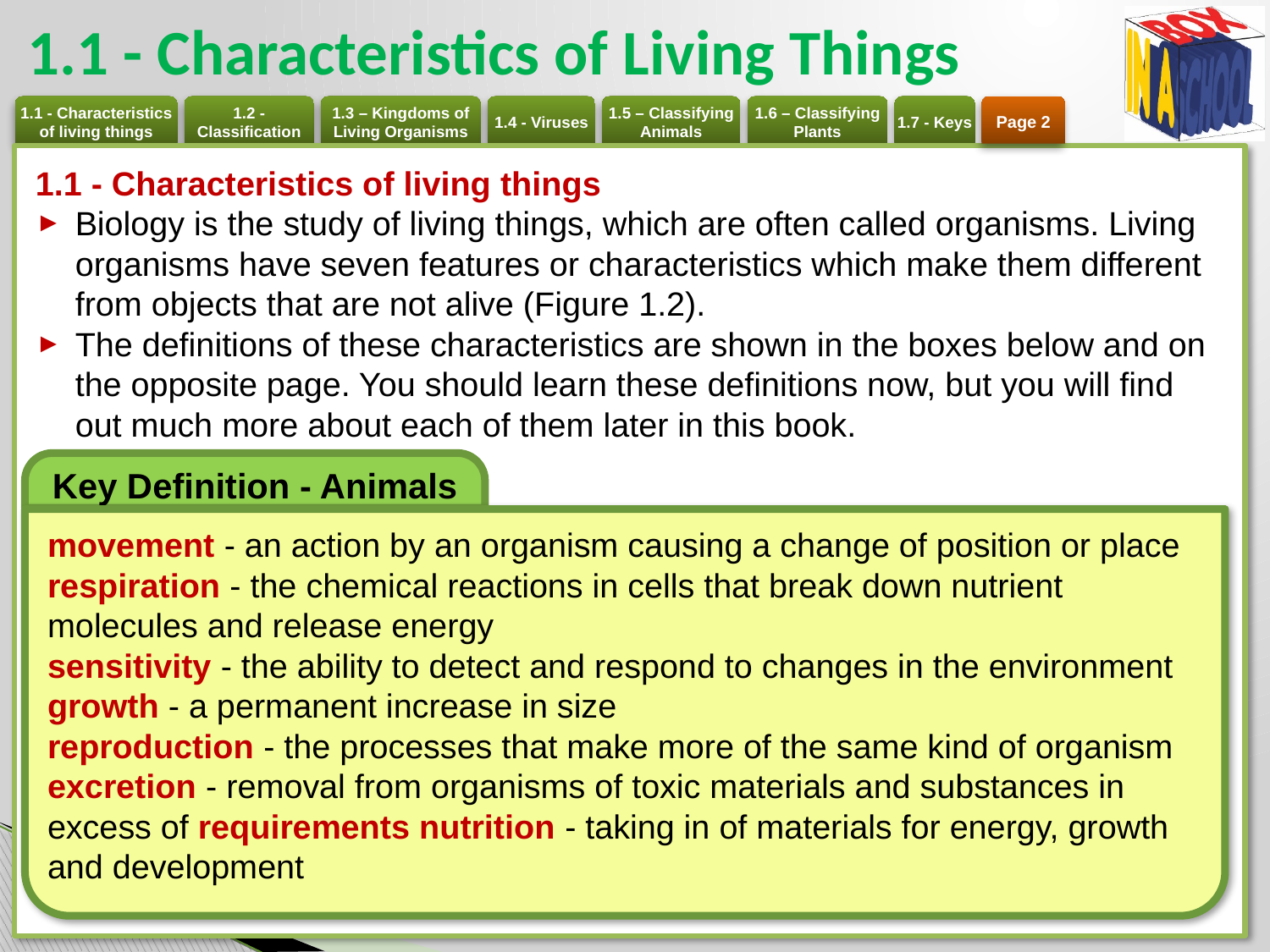

# 1.1 - Characteristics of Living Things
Page 2
1.1 - Characteristics of living things
Biology is the study of living things, which are often called organisms. Living organisms have seven features or characteristics which make them different from objects that are not alive (Figure 1.2).
The definitions of these characteristics are shown in the boxes below and on the opposite page. You should learn these definitions now, but you will find out much more about each of them later in this book.
Key Definition - Animals

movement - an action by an organism causing a change of position or place
respiration - the chemical reactions in cells that break down nutrient molecules and release energy
sensitivity - the ability to detect and respond to changes in the environment
growth - a permanent increase in size
reproduction - the processes that make more of the same kind of organism excretion - removal from organisms of toxic materials and substances in excess of requirements nutrition - taking in of materials for energy, growth and development